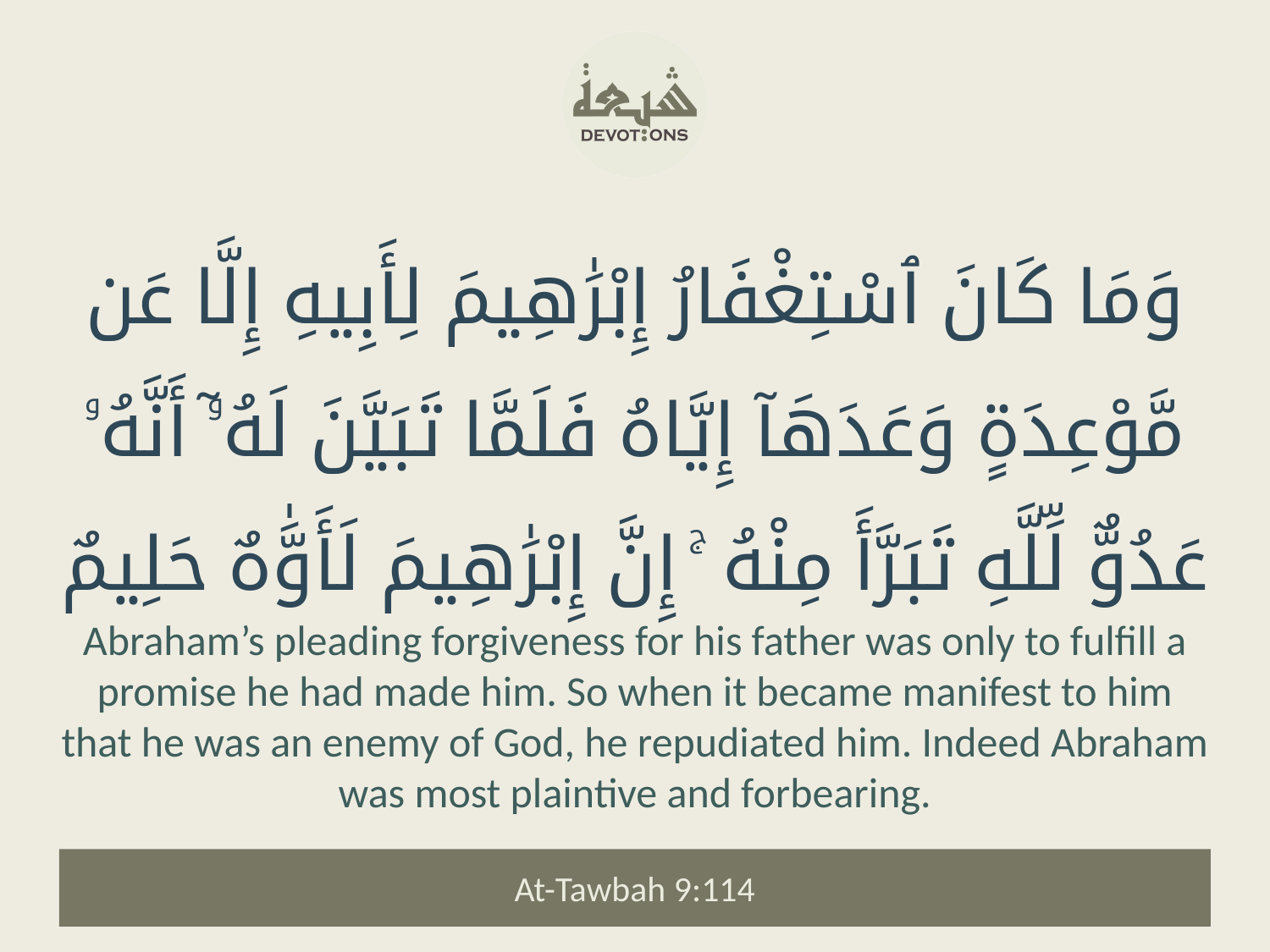

وَمَا كَانَ ٱسْتِغْفَارُ إِبْرَٰهِيمَ لِأَبِيهِ إِلَّا عَن مَّوْعِدَةٍ وَعَدَهَآ إِيَّاهُ فَلَمَّا تَبَيَّنَ لَهُۥٓ أَنَّهُۥ عَدُوٌّ لِّلَّهِ تَبَرَّأَ مِنْهُ ۚ إِنَّ إِبْرَٰهِيمَ لَأَوَّٰهٌ حَلِيمٌ
Abraham’s pleading forgiveness for his father was only to fulfill a promise he had made him. So when it became manifest to him that he was an enemy of God, he repudiated him. Indeed Abraham was most plaintive and forbearing.
At-Tawbah 9:114